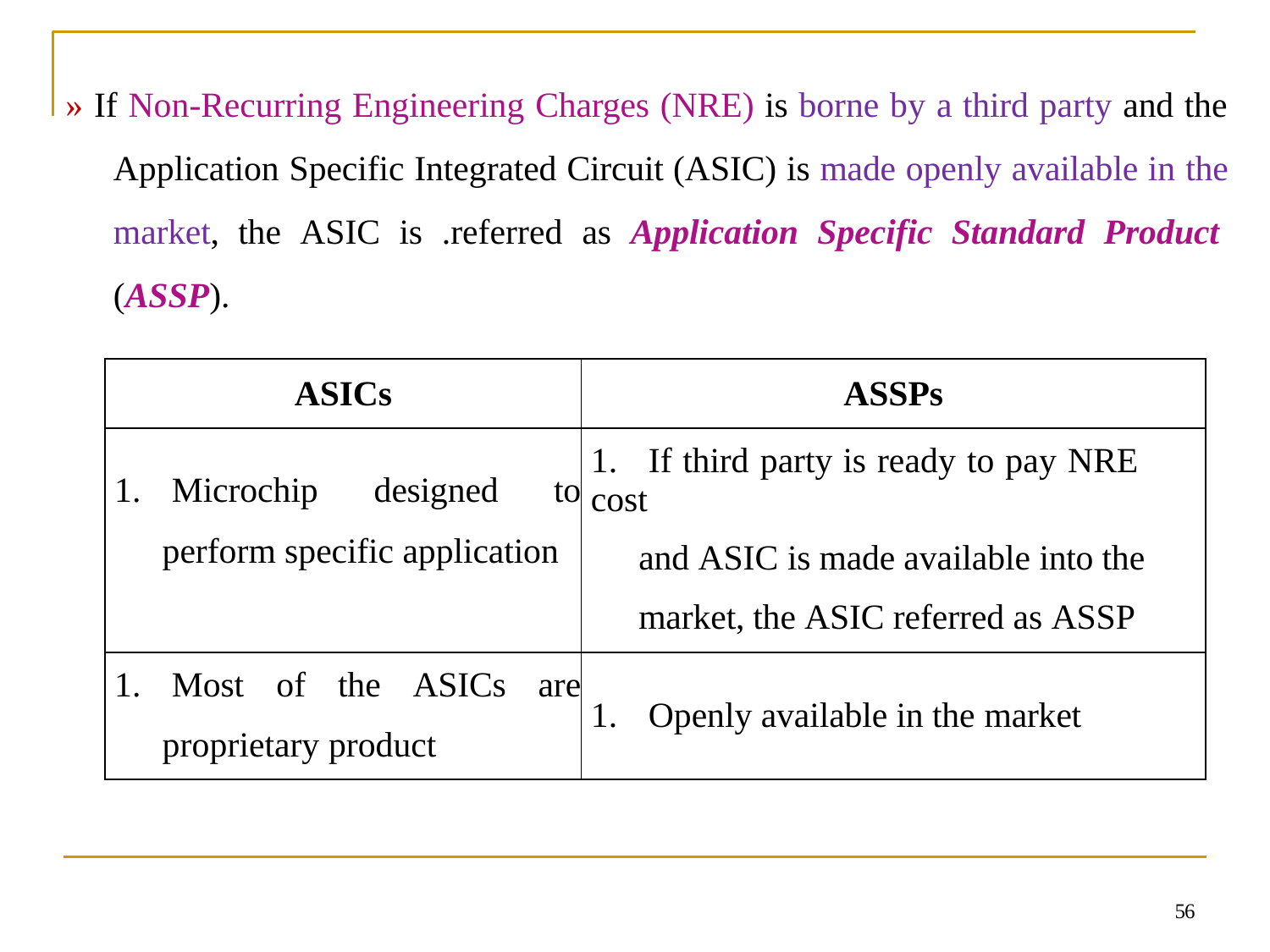

# » If Non-Recurring Engineering Charges (NRE) is borne by a third party and the  Application Specific Integrated Circuit (ASIC) is made openly available in the  market, the ASIC is .referred as Application Specific Standard Product  (ASSP).
| ASICs | ASSPs |
| --- | --- |
| 1. Microchip designed to perform specific application | 1. If third party is ready to pay NRE cost and ASIC is made available into the market, the ASIC referred as ASSP |
| 1. Most of the ASICs are proprietary product | 1. Openly available in the market |

56